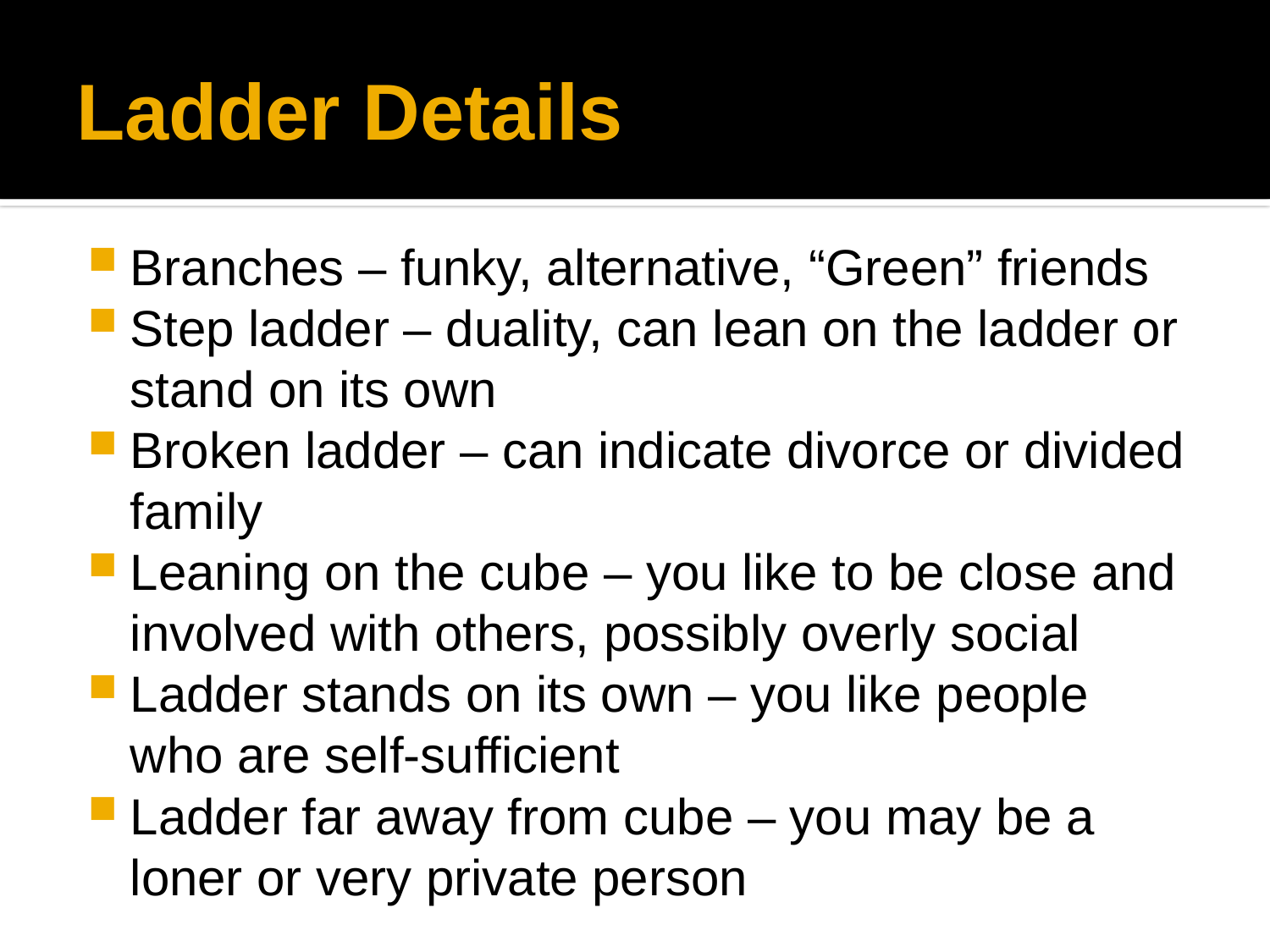

# Ladder Details
Branches – funky, alternative, “Green” friends
Step ladder – duality, can lean on the ladder or stand on its own
Broken ladder – can indicate divorce or divided family
Leaning on the cube – you like to be close and involved with others, possibly overly social
Ladder stands on its own – you like people who are self-sufficient
Ladder far away from cube – you may be a loner or very private person